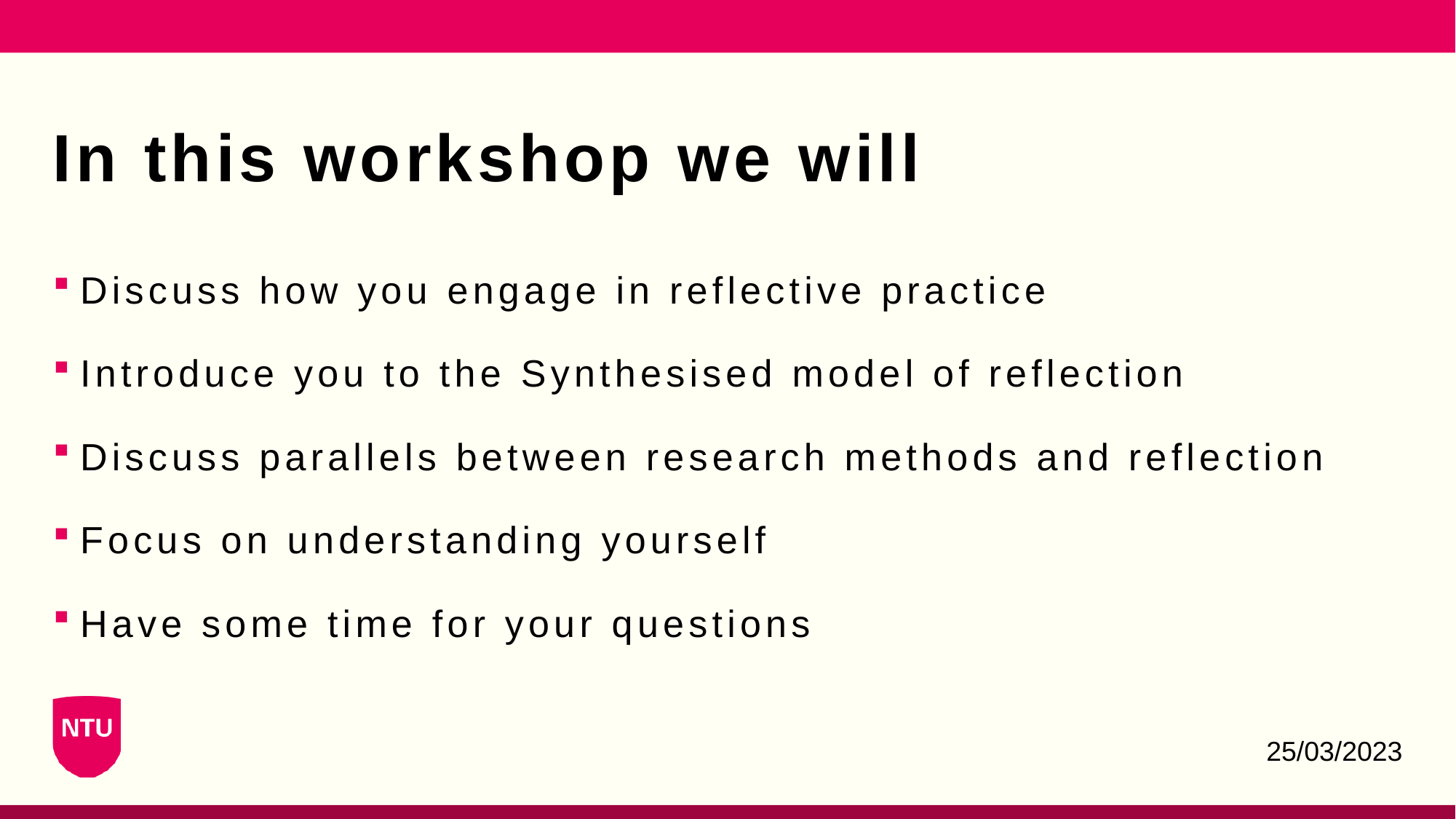

# In this workshop we will
Discuss how you engage in reflective practice
Introduce you to the Synthesised model of reflection
Discuss parallels between research methods and reflection
Focus on understanding yourself
Have some time for your questions
25/03/2023